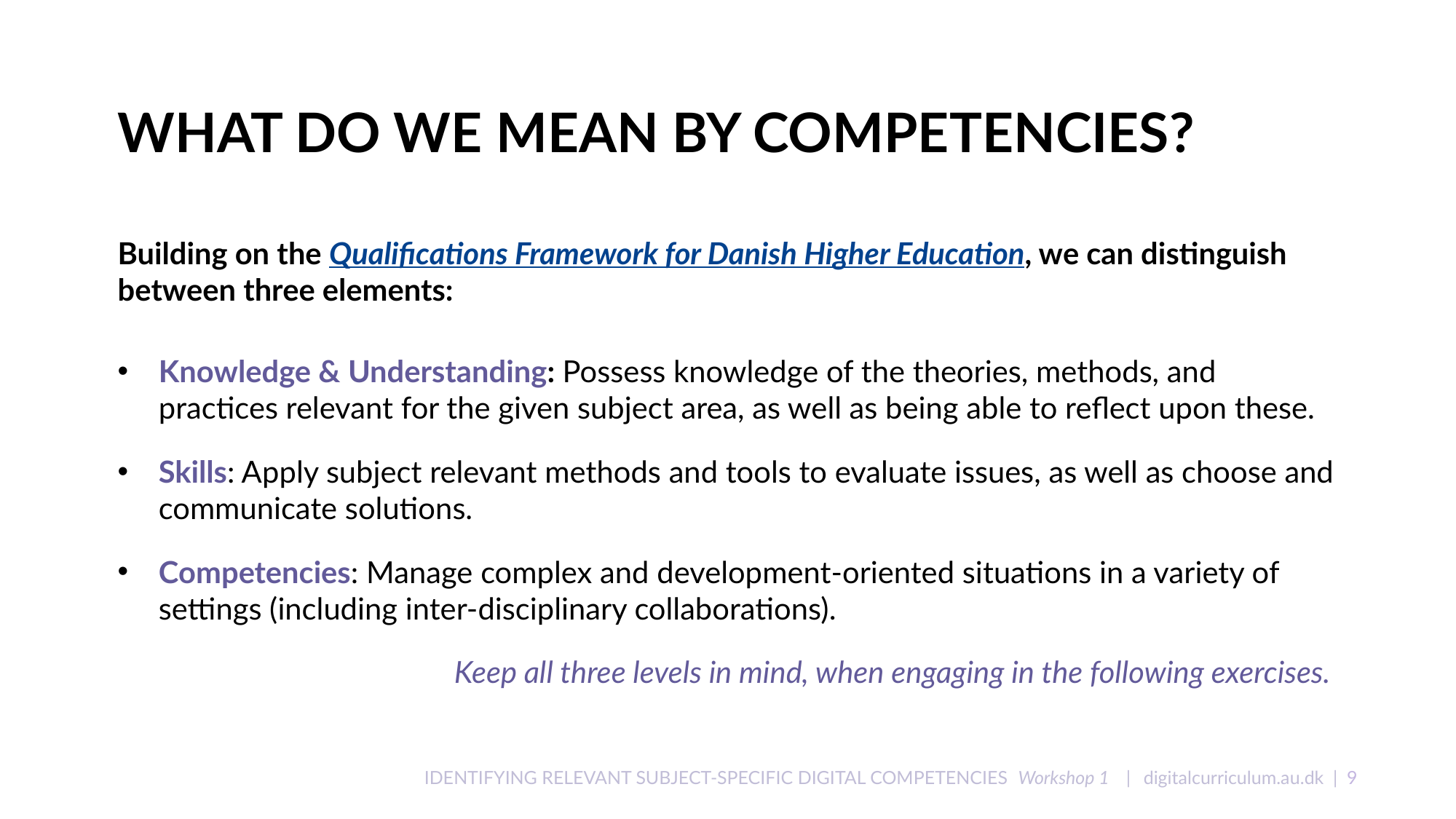

# What do we mean by competencies?
Building on the Qualifications Framework for Danish Higher Education, we can distinguish between three elements:
Knowledge​ & Understanding: Possess knowledge of the theories, methods, and practices relevant for the given subject area, as well as being able to reflect upon these.
Skills​: Apply subject relevant methods and tools to evaluate issues, as well as choose and communicate solutions.
Competencies​: Manage complex and development-oriented situations in a variety of settings (including inter-disciplinary collaborations).
Keep all three levels in mind, when engaging in the following exercises.
9